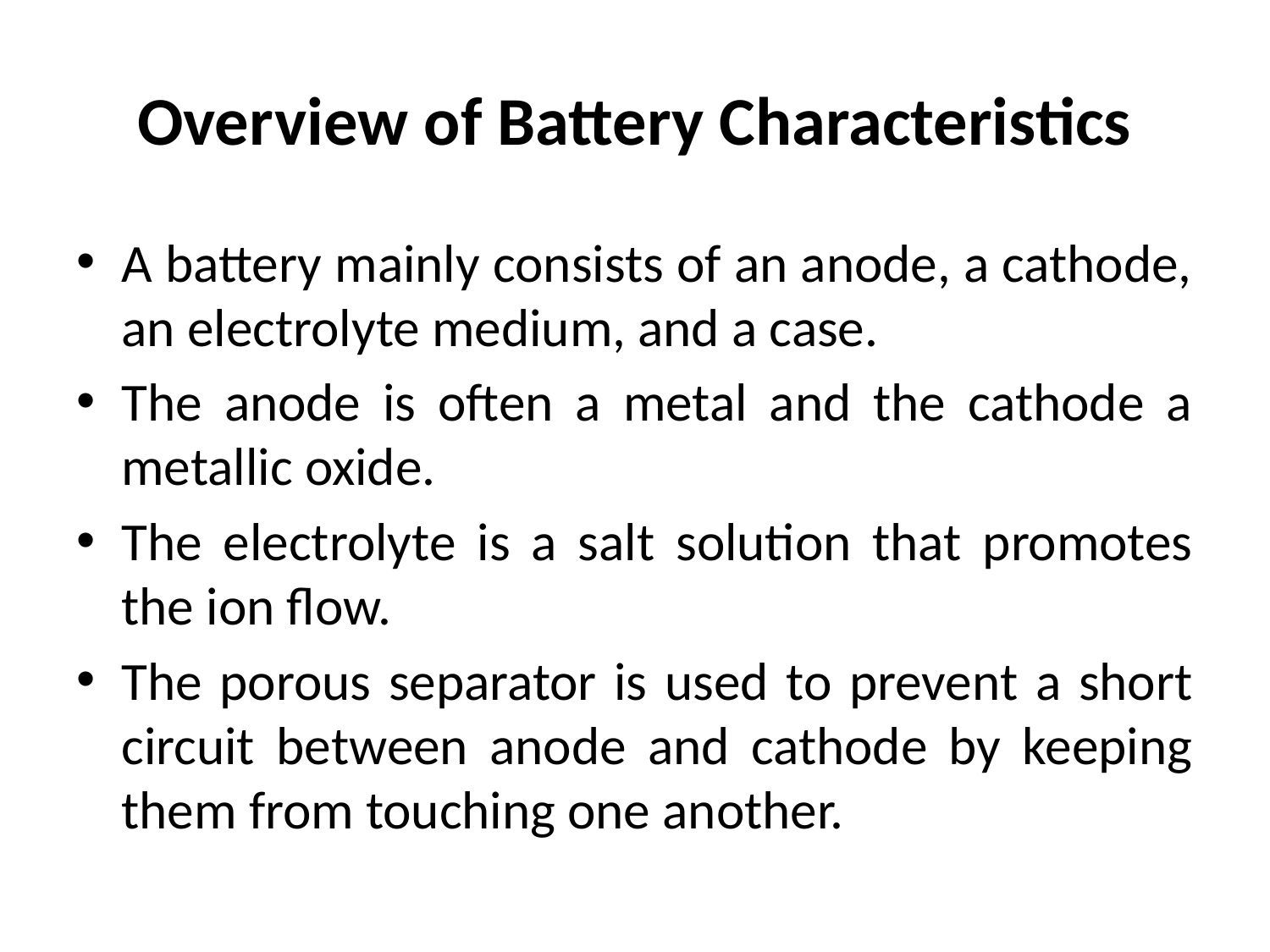

# Overview of Battery Characteristics
A battery mainly consists of an anode, a cathode, an electrolyte medium, and a case.
The anode is often a metal and the cathode a metallic oxide.
The electrolyte is a salt solution that promotes the ion flow.
The porous separator is used to prevent a short circuit between anode and cathode by keeping them from touching one another.